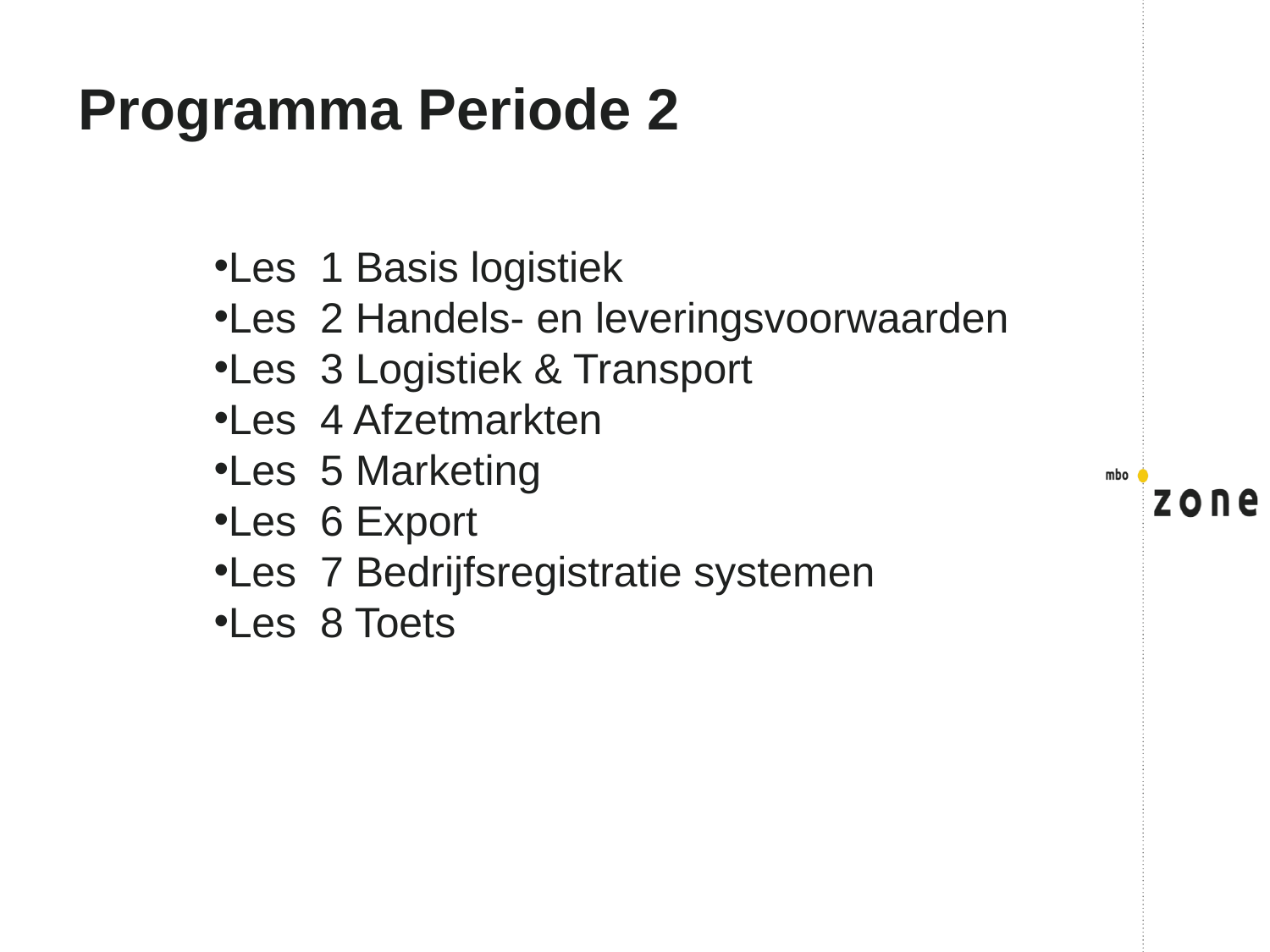

# Programma Periode 2
Les  1 Basis logistiek
Les  2 Handels- en leveringsvoorwaarden
Les  3 Logistiek & Transport
Les  4 Afzetmarkten
Les  5 Marketing
Les  6 Export
Les  7 Bedrijfsregistratie systemen
Les  8 Toets